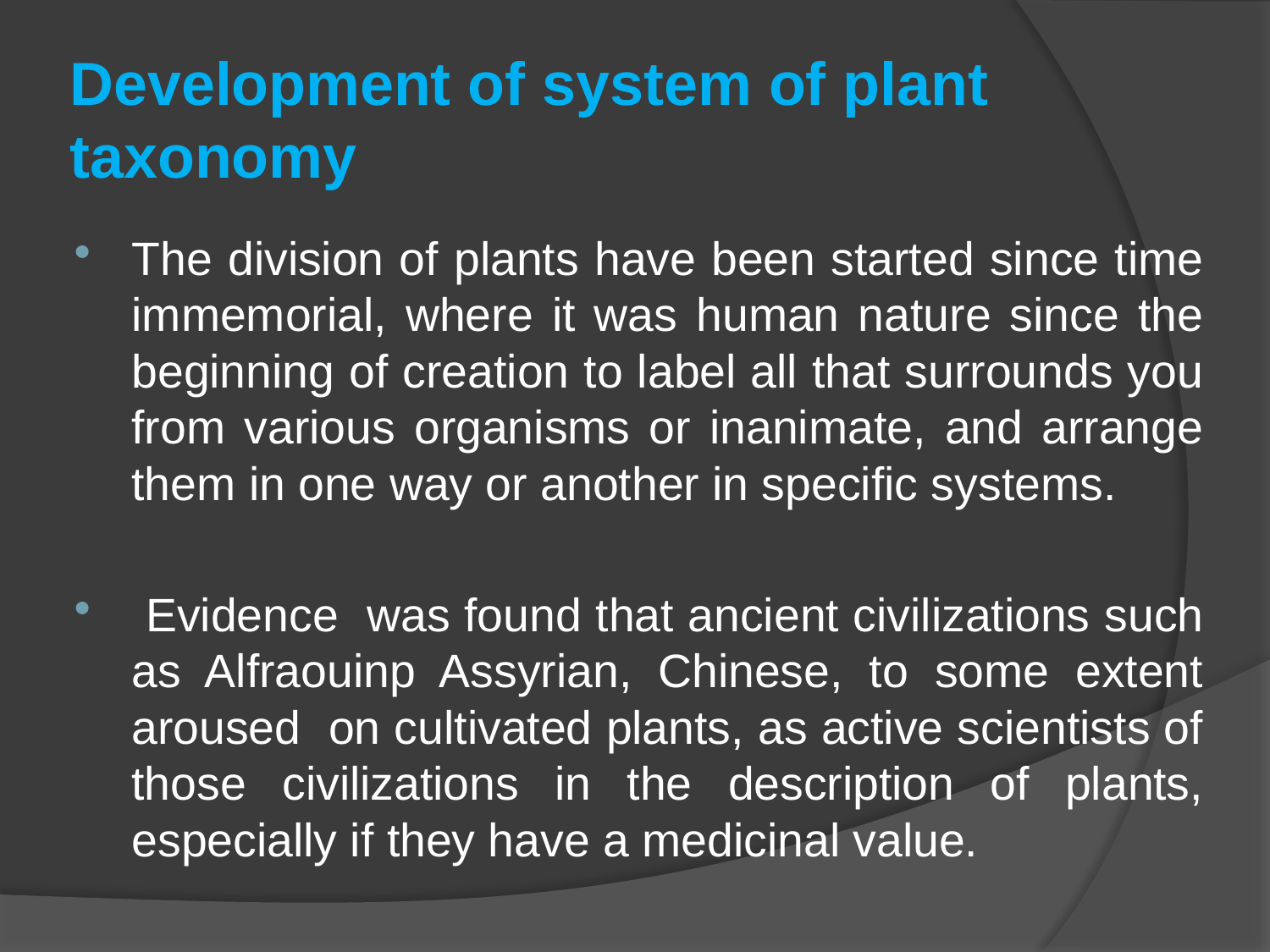

# Development of system of plant taxonomy
The division of plants have been started since time immemorial, where it was human nature since the beginning of creation to label all that surrounds you from various organisms or inanimate, and arrange them in one way or another in specific systems.

 Evidence  was found that ancient civilizations such as Alfraouinp Assyrian, Chinese, to some extent aroused  on cultivated plants, as active scientists of those civilizations in the description of plants, especially if they have a medicinal value.